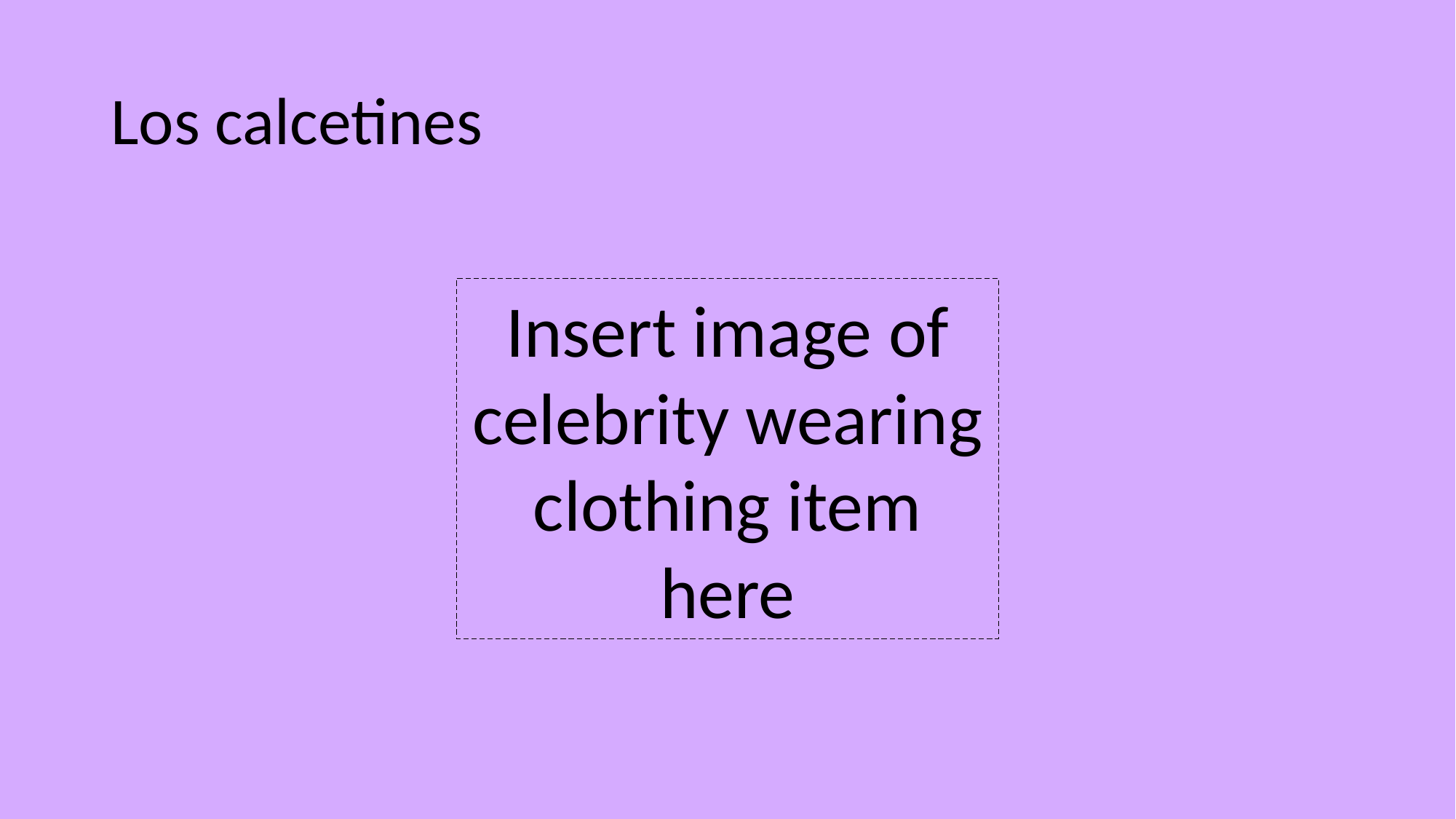

# Los calcetines
Insert image of celebrity wearing clothing item here